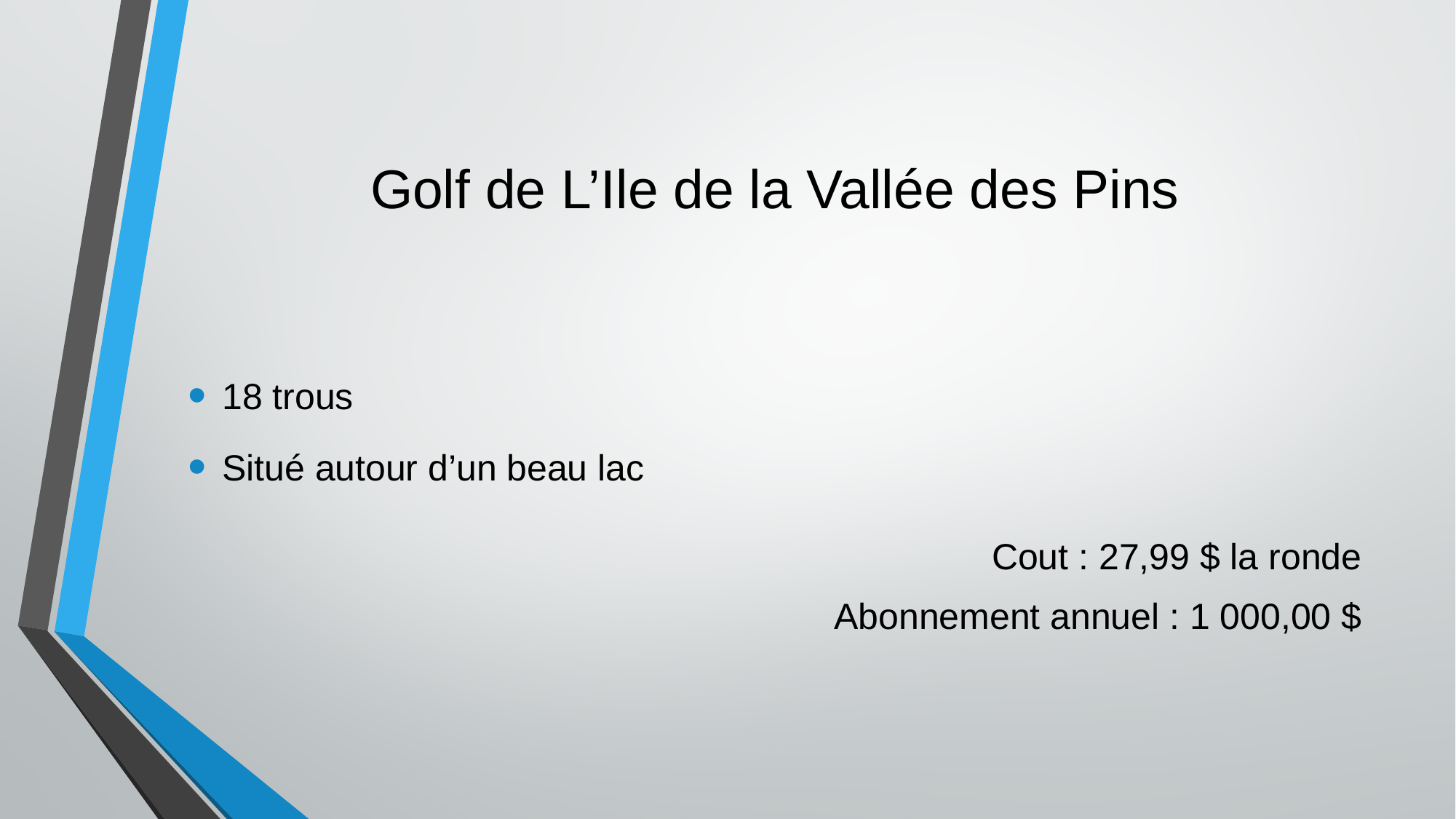

# Golf de L’Ile de la Vallée des Pins
18 trous
Situé autour d’un beau lac
Cout : 27,99 $ la ronde
Abonnement annuel : 1 000,00 $